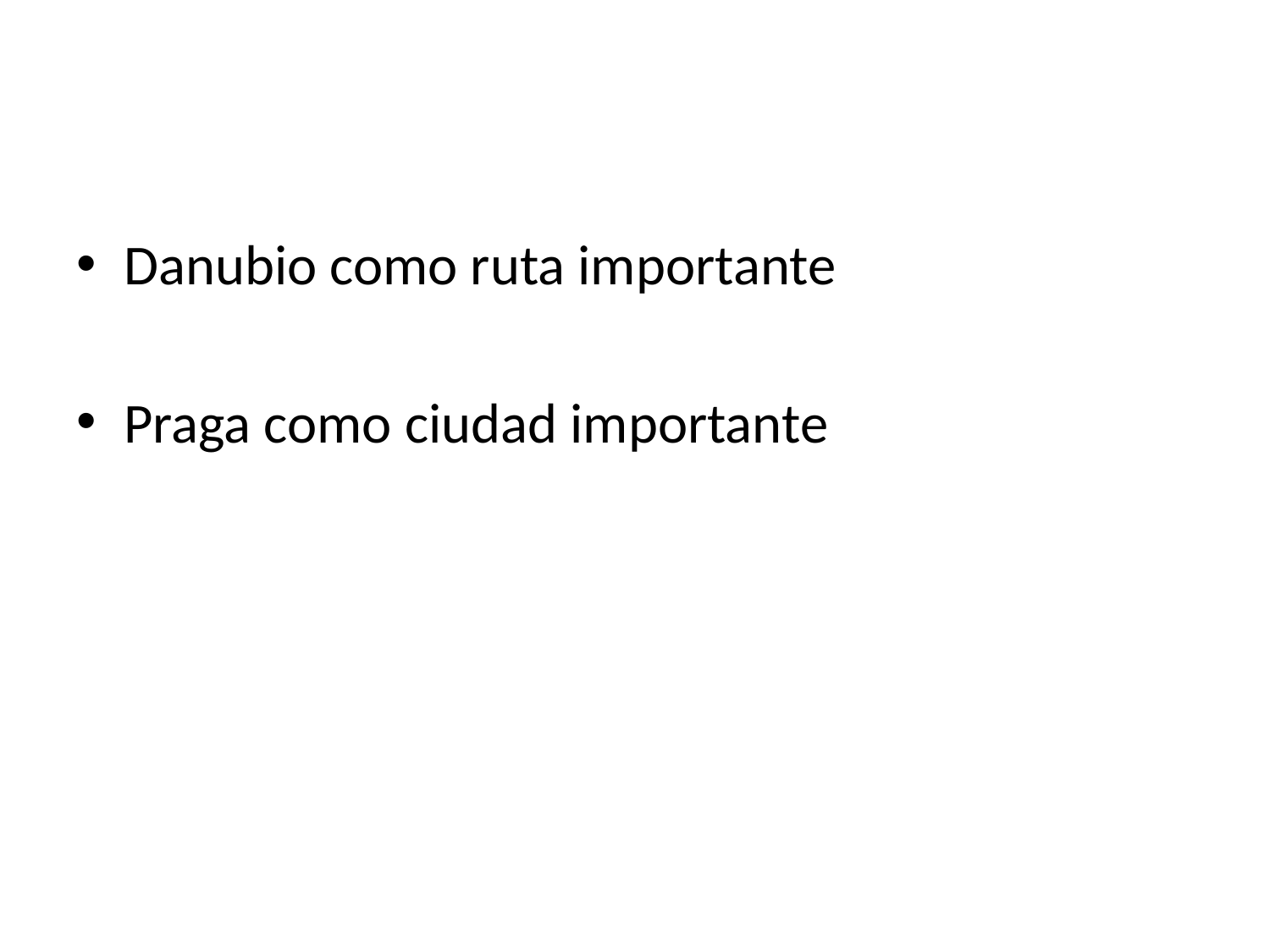

Danubio como ruta importante

Praga como ciudad importante